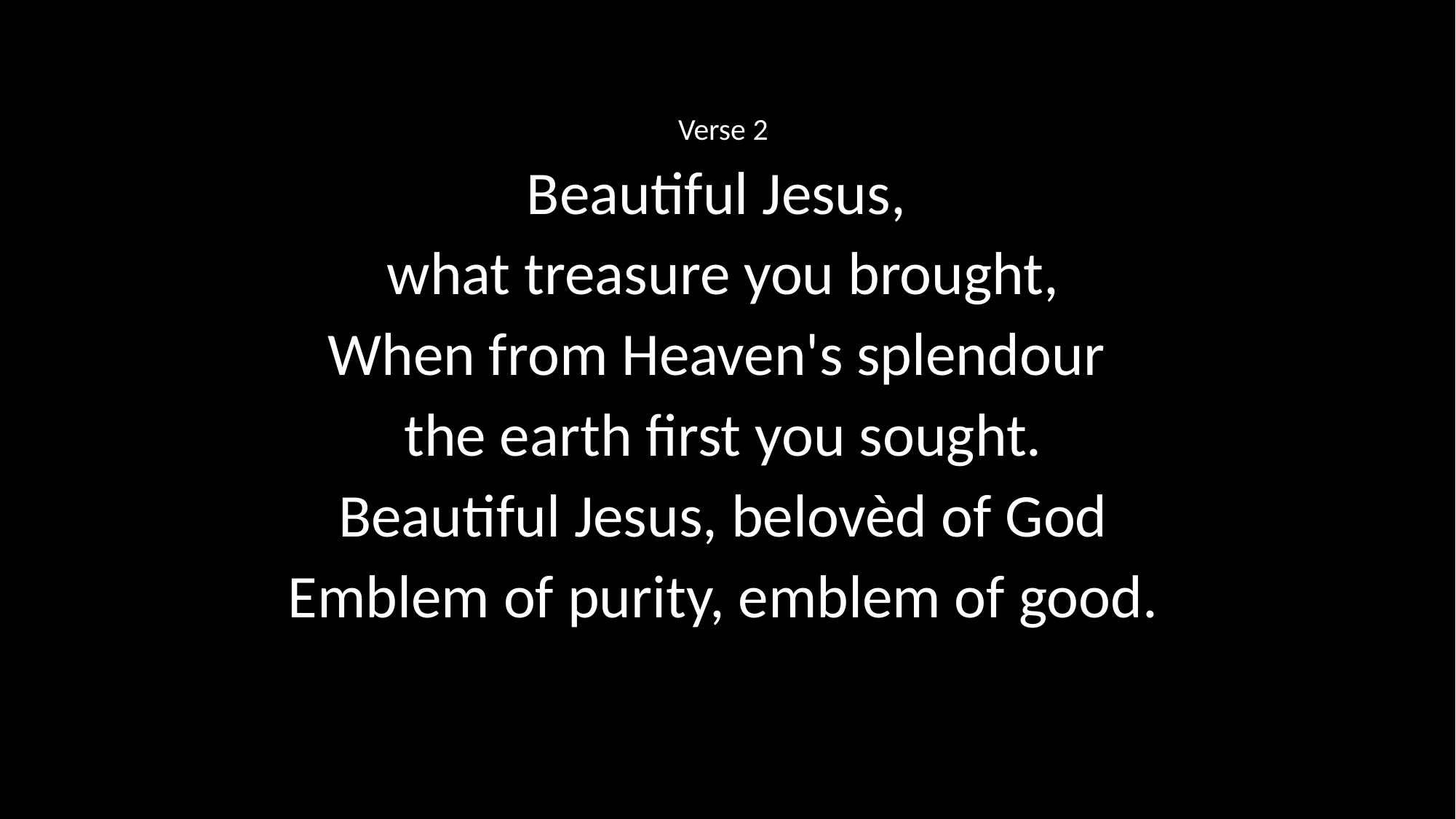

Verse 2
Beautiful Jesus,
what treasure you brought,
When from Heaven's splendour
the earth first you sought.
Beautiful Jesus, belovèd of God
Emblem of purity, emblem of good.